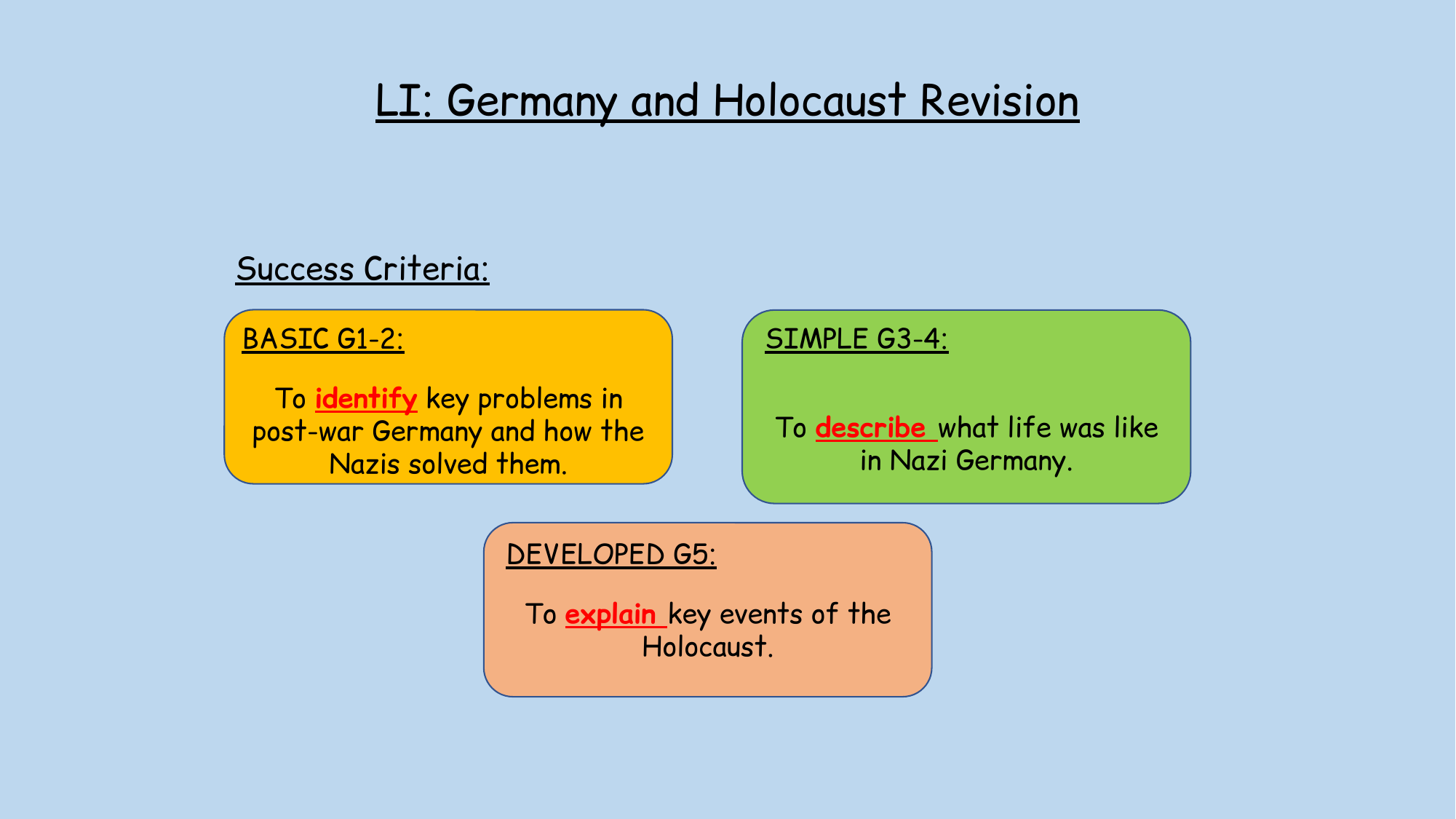

LI: Germany and Holocaust Revision
Success Criteria:

To identify key problems in post-war Germany and how the Nazis solved them.

To describe what life was like in Nazi Germany.
BASIC G1-2:
SIMPLE G3-4:

To explain key events of the Holocaust.
DEVELOPED G5: